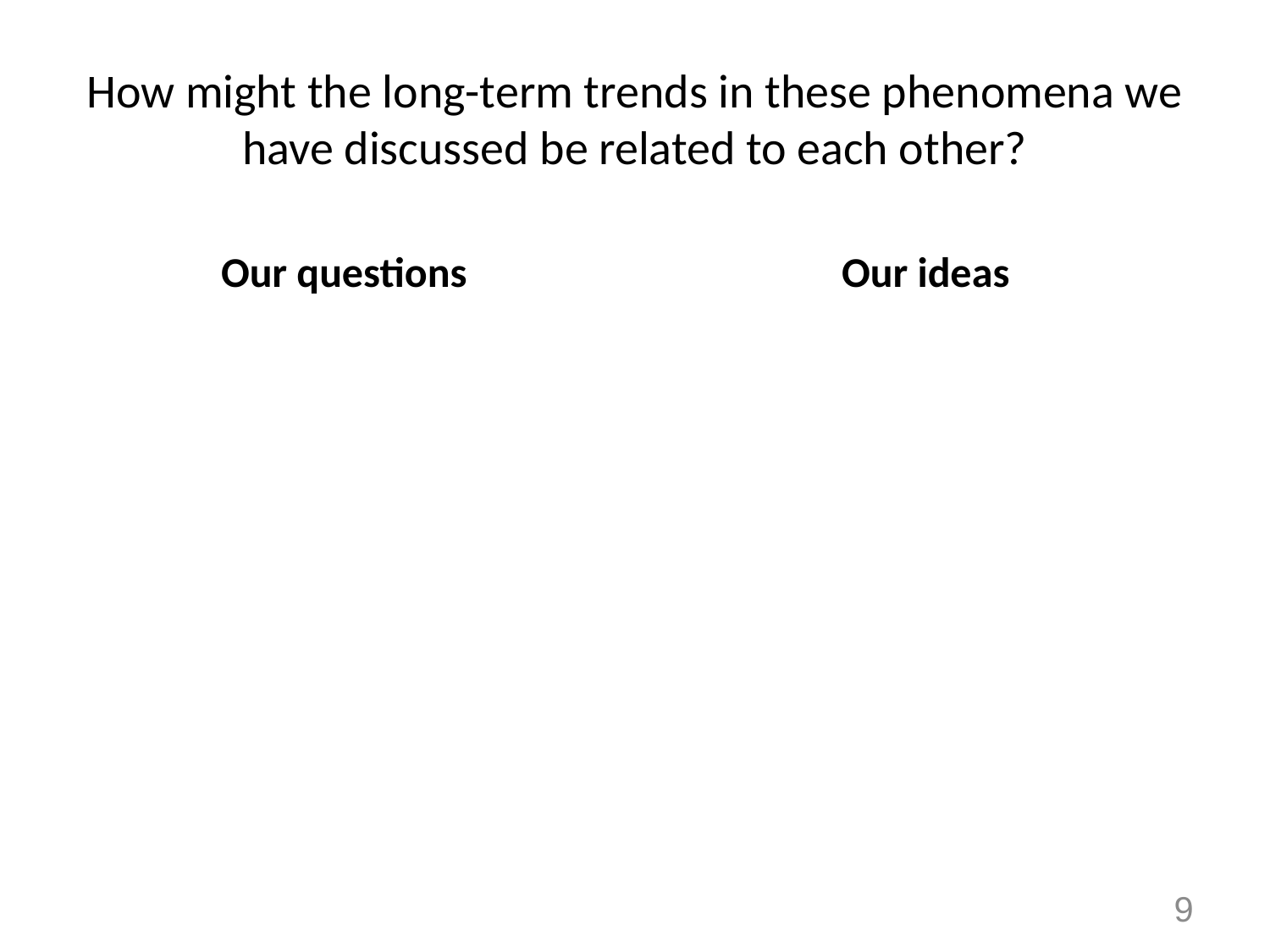

# How might the long-term trends in these phenomena we have discussed be related to each other?
Our questions
Our ideas

9